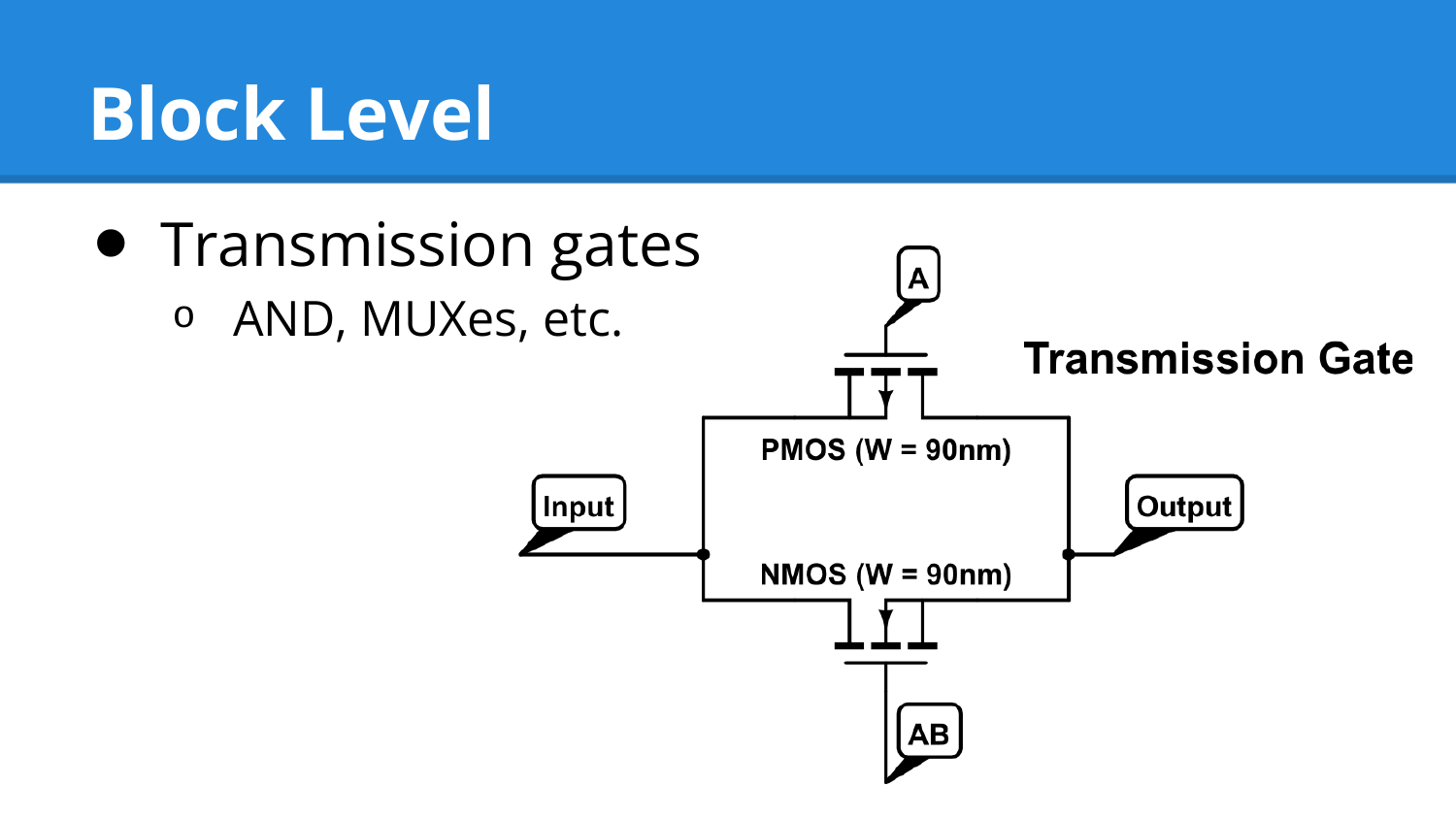

# Block Level
Transmission gates
AND, MUXes, etc.